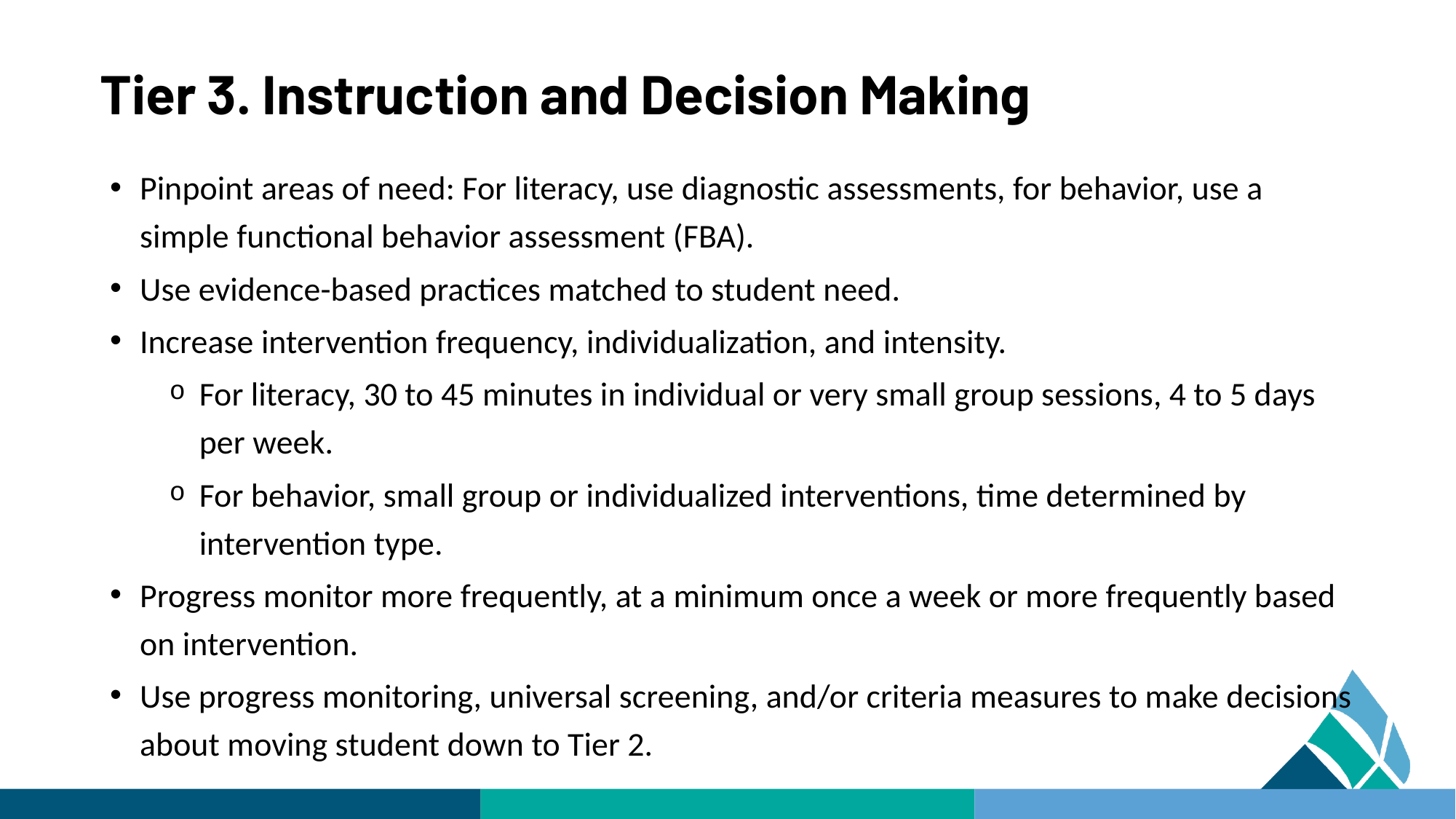

# Tier 3. Instruction and Decision Making
Pinpoint areas of need: For literacy, use diagnostic assessments, for behavior, use a simple functional behavior assessment (FBA).
Use evidence-based practices matched to student need.
Increase intervention frequency, individualization, and intensity.
For literacy, 30 to 45 minutes in individual or very small group sessions, 4 to 5 days per week.
For behavior, small group or individualized interventions, time determined by intervention type.
Progress monitor more frequently, at a minimum once a week or more frequently based on intervention.
Use progress monitoring, universal screening, and/or criteria measures to make decisions about moving student down to Tier 2.